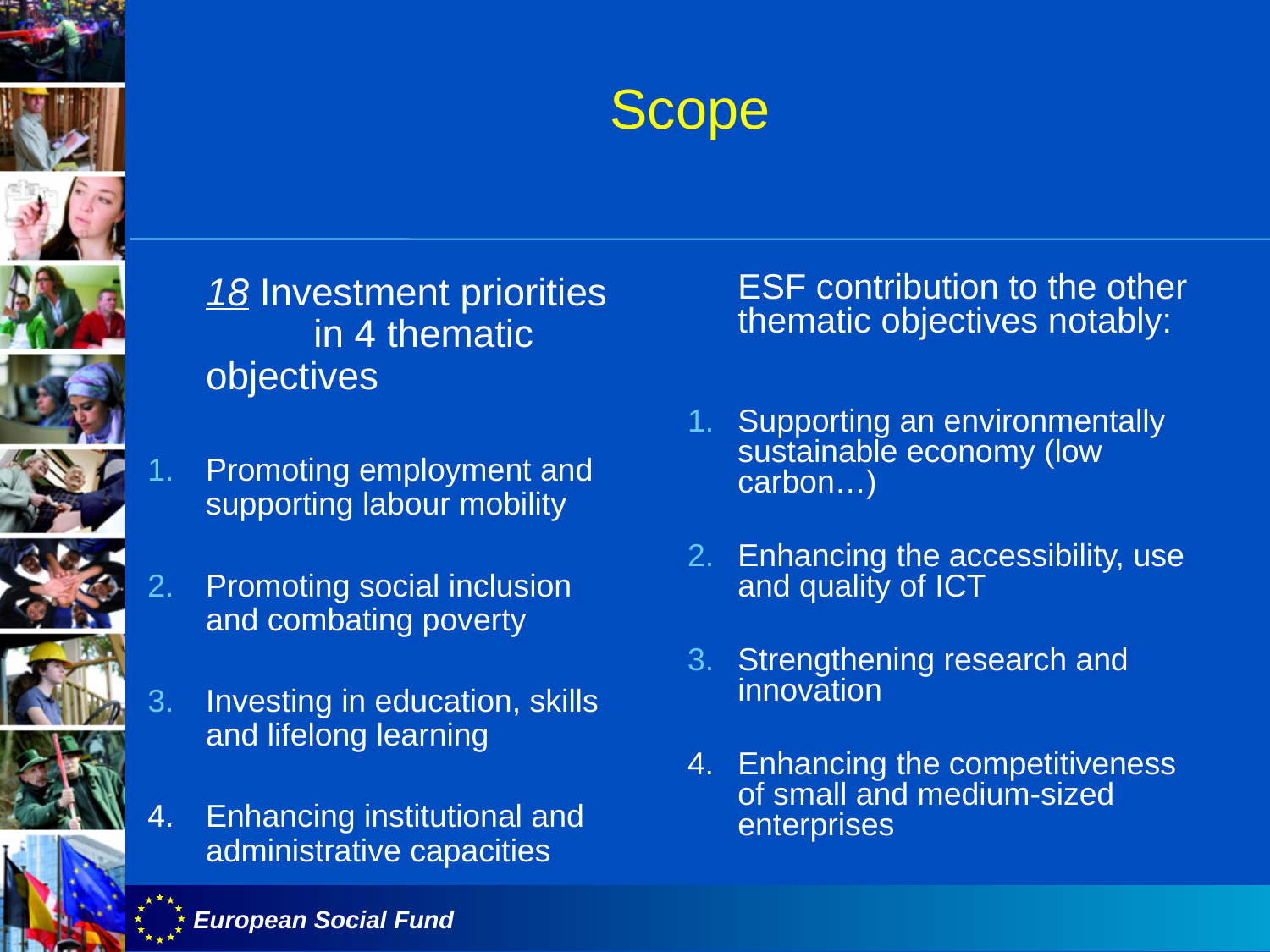

# Scope
	18 Investment priorities             in 4 thematic objectives

Promoting employment and supporting labour mobility

Promoting social inclusion and combating poverty

Investing in education, skills and lifelong learning

4.	Enhancing institutional and administrative capacities
	ESF contribution to the other thematic objectives notably:

Supporting an environmentally sustainable economy (low carbon…)

Enhancing the accessibility, use and quality of ICT

Strengthening research and innovation

4.	Enhancing the competitiveness of small and medium-sized enterprises